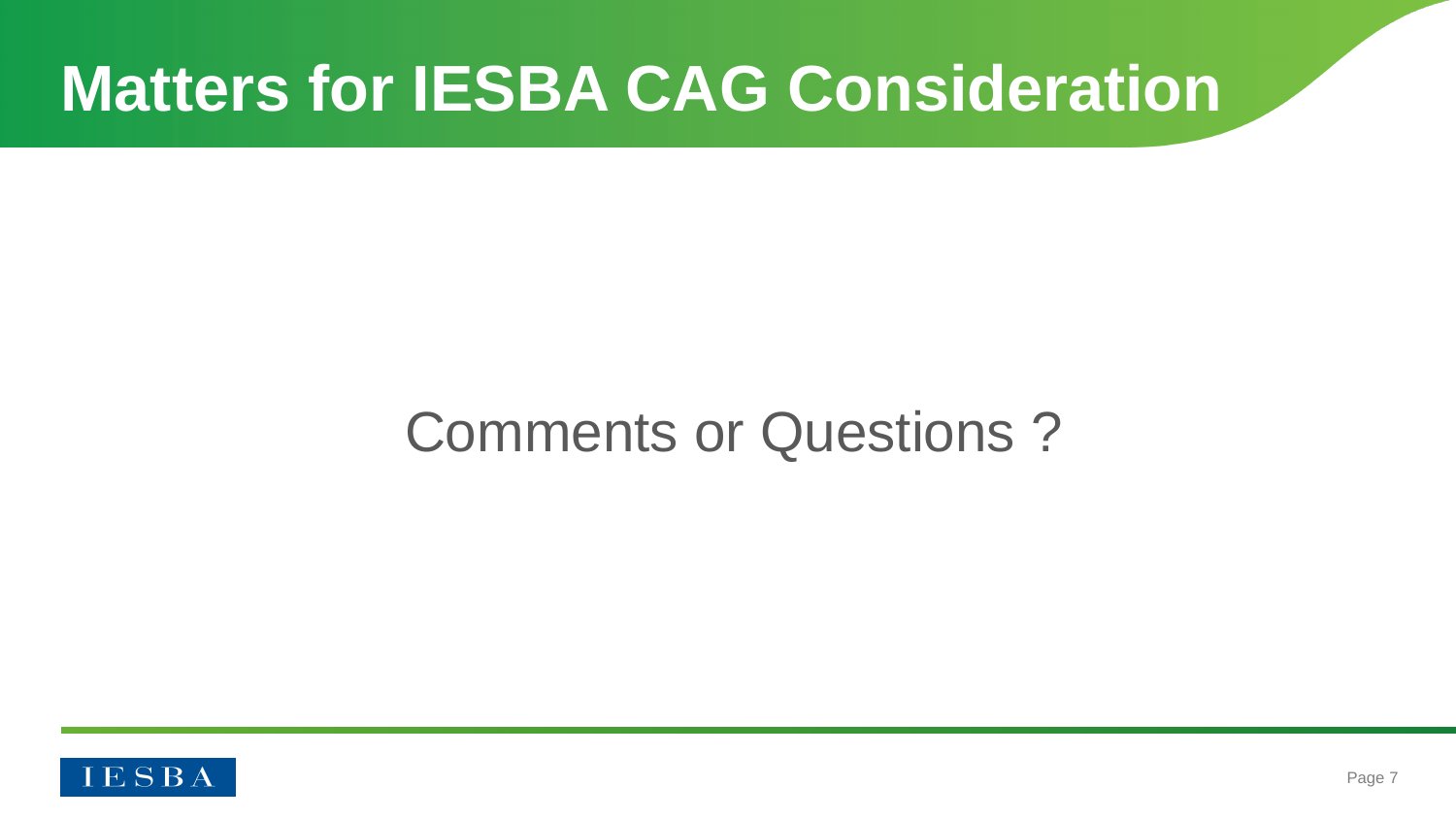

# Matters for IESBA CAG Consideration

Comments or Questions ?